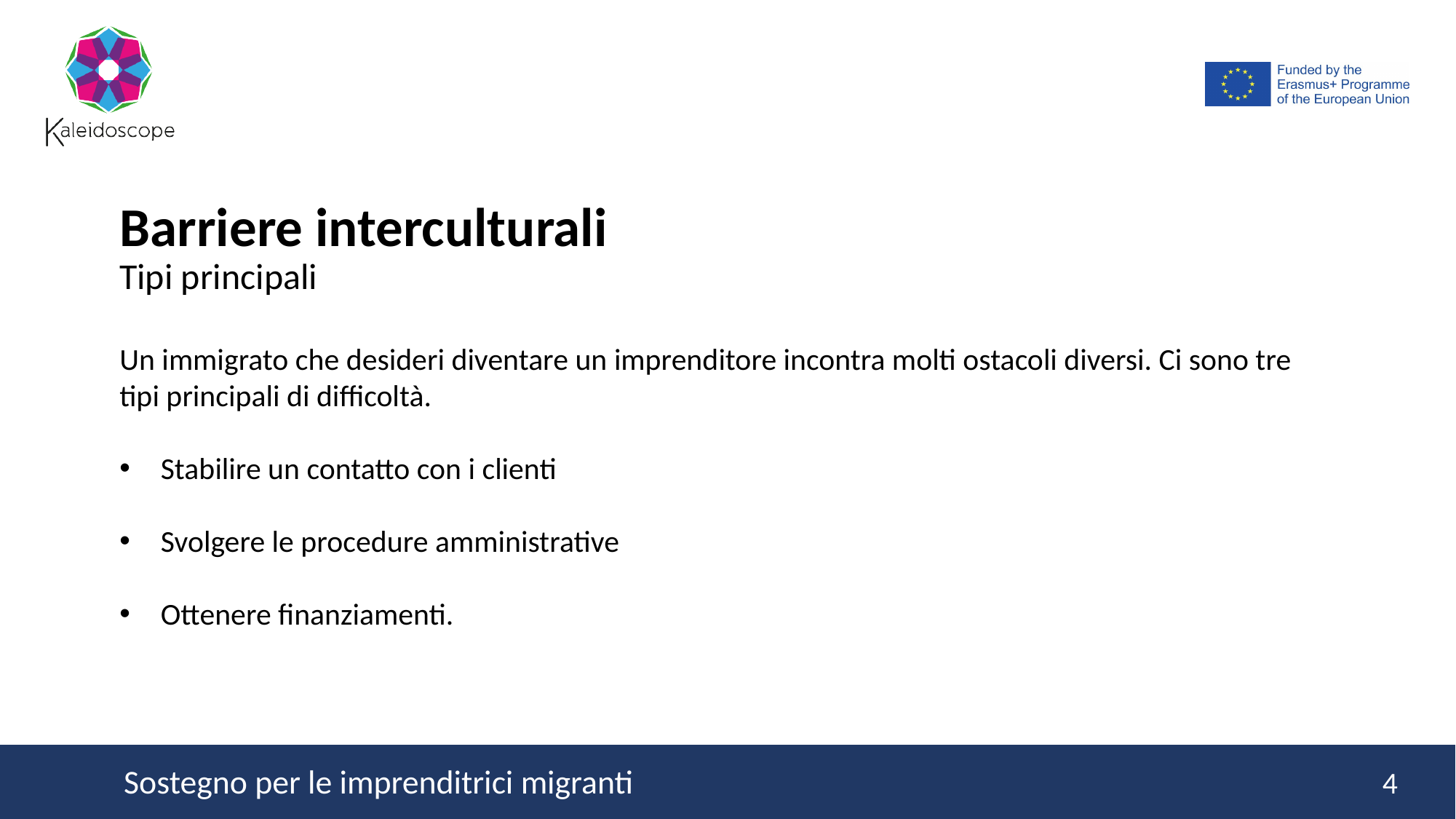

Barriere interculturali

Tipi principali

Un immigrato che desideri diventare un imprenditore incontra molti ostacoli diversi. Ci sono tre tipi principali di difficoltà.

Stabilire un contatto con i clienti

Svolgere le procedure amministrative

Ottenere finanziamenti.

4